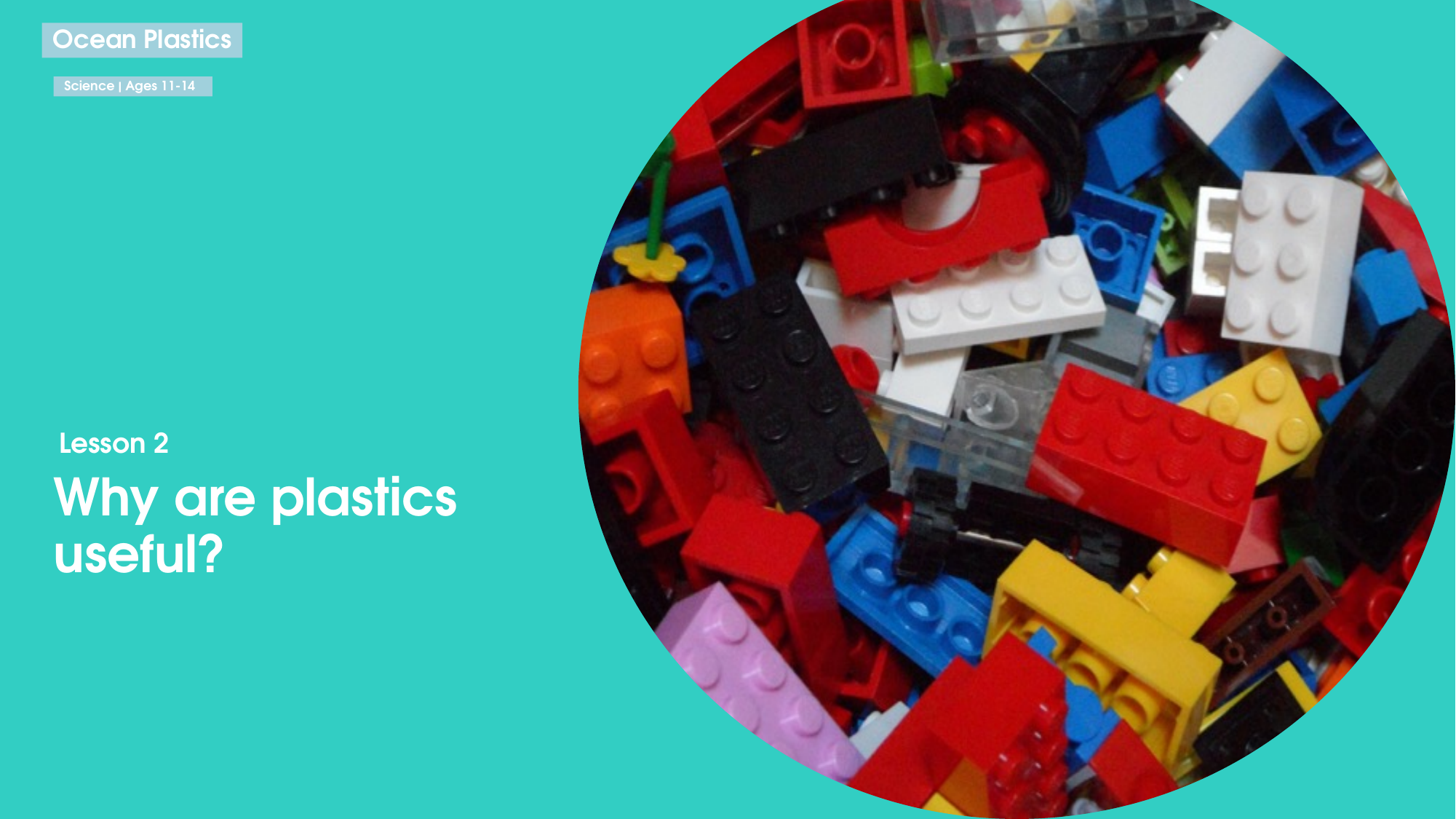

Ocean Plastics
Science | Ages 11-14
Lesson 2
Why are plastics useful?